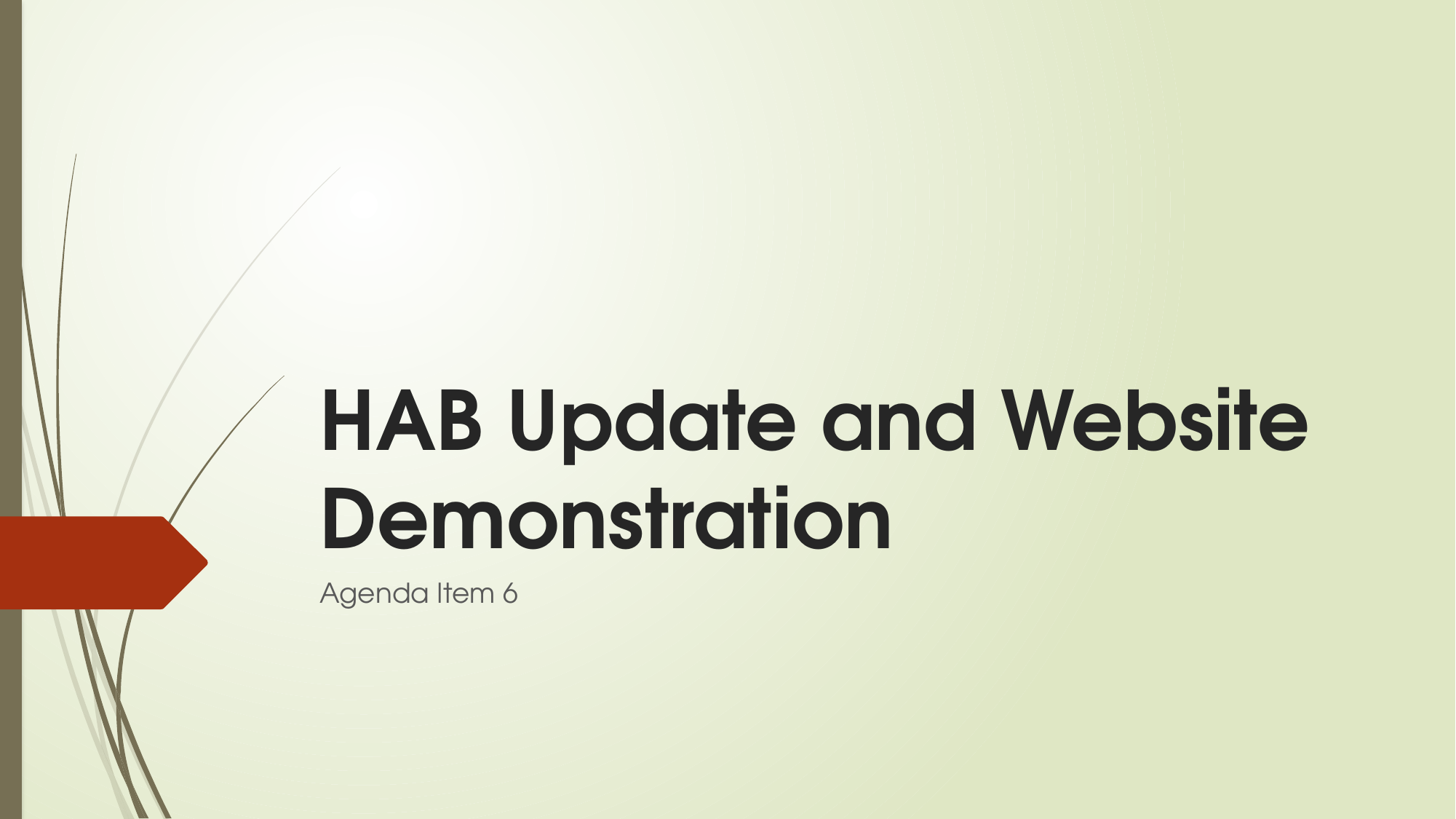

# HAB Update and Website Demonstration
Agenda Item 6